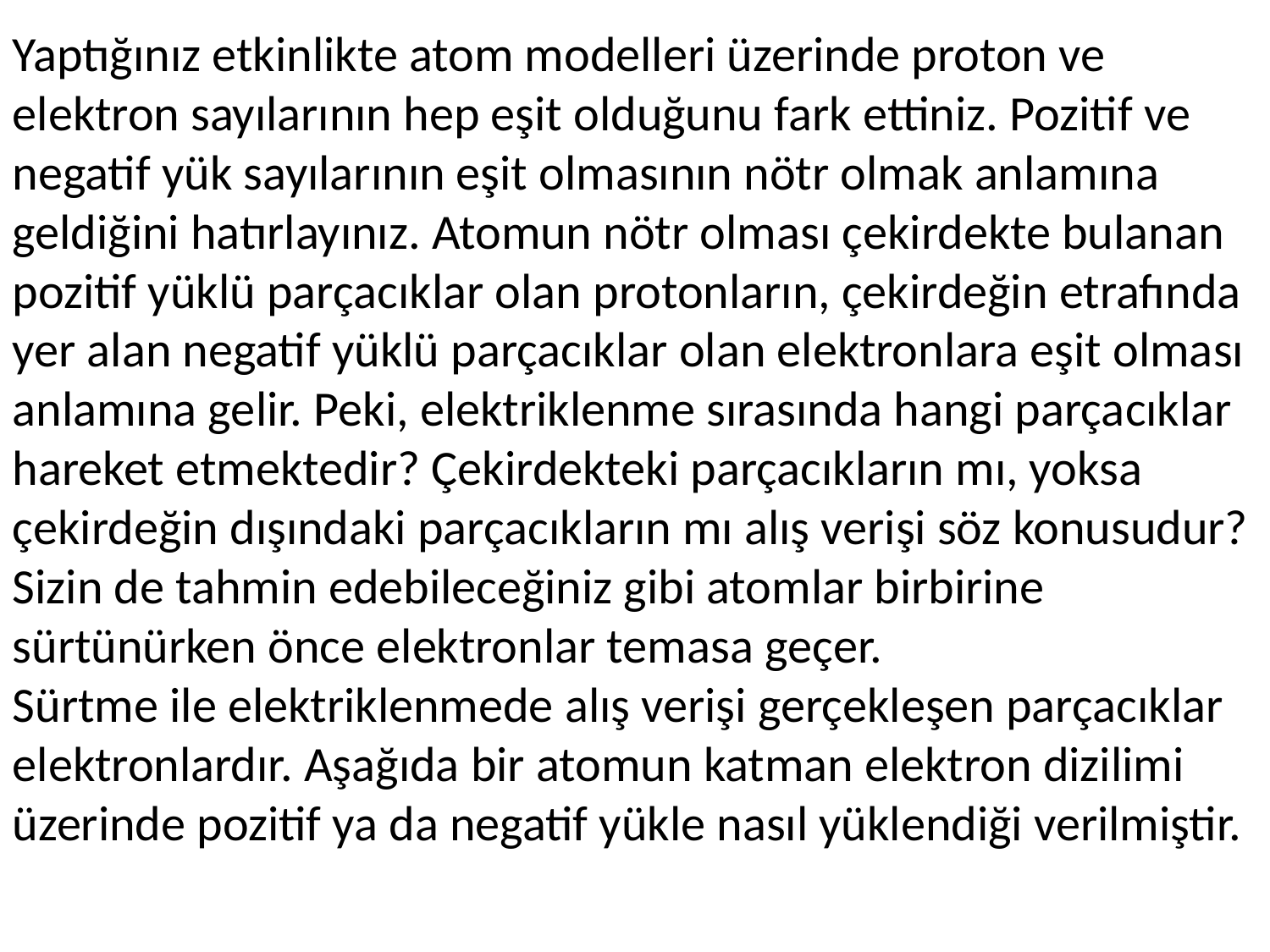

Yaptığınız etkinlikte atom modelleri üzerinde proton ve elektron sayılarının hep eşit olduğunu fark ettiniz. Pozitif ve negatif yük sayılarının eşit olmasının nötr olmak anlamına geldiğini hatırlayınız. Atomun nötr olması çekirdekte bulanan pozitif yüklü parçacıklar olan protonların, çekirdeğin etrafında yer alan negatif yüklü parçacıklar olan elektronlara eşit olması anlamına gelir. Peki, elektriklenme sırasında hangi parçacıklar hareket etmektedir? Çekirdekteki parçacıkların mı, yoksa çekirdeğin dışındaki parçacıkların mı alış verişi söz konusudur? Sizin de tahmin edebileceğiniz gibi atomlar birbirine sürtünürken önce elektronlar temasa geçer.
Sürtme ile elektriklenmede alış verişi gerçekleşen parçacıklar elektronlardır. Aşağıda bir atomun katman elektron dizilimi üzerinde pozitif ya da negatif yükle nasıl yüklendiği verilmiştir.